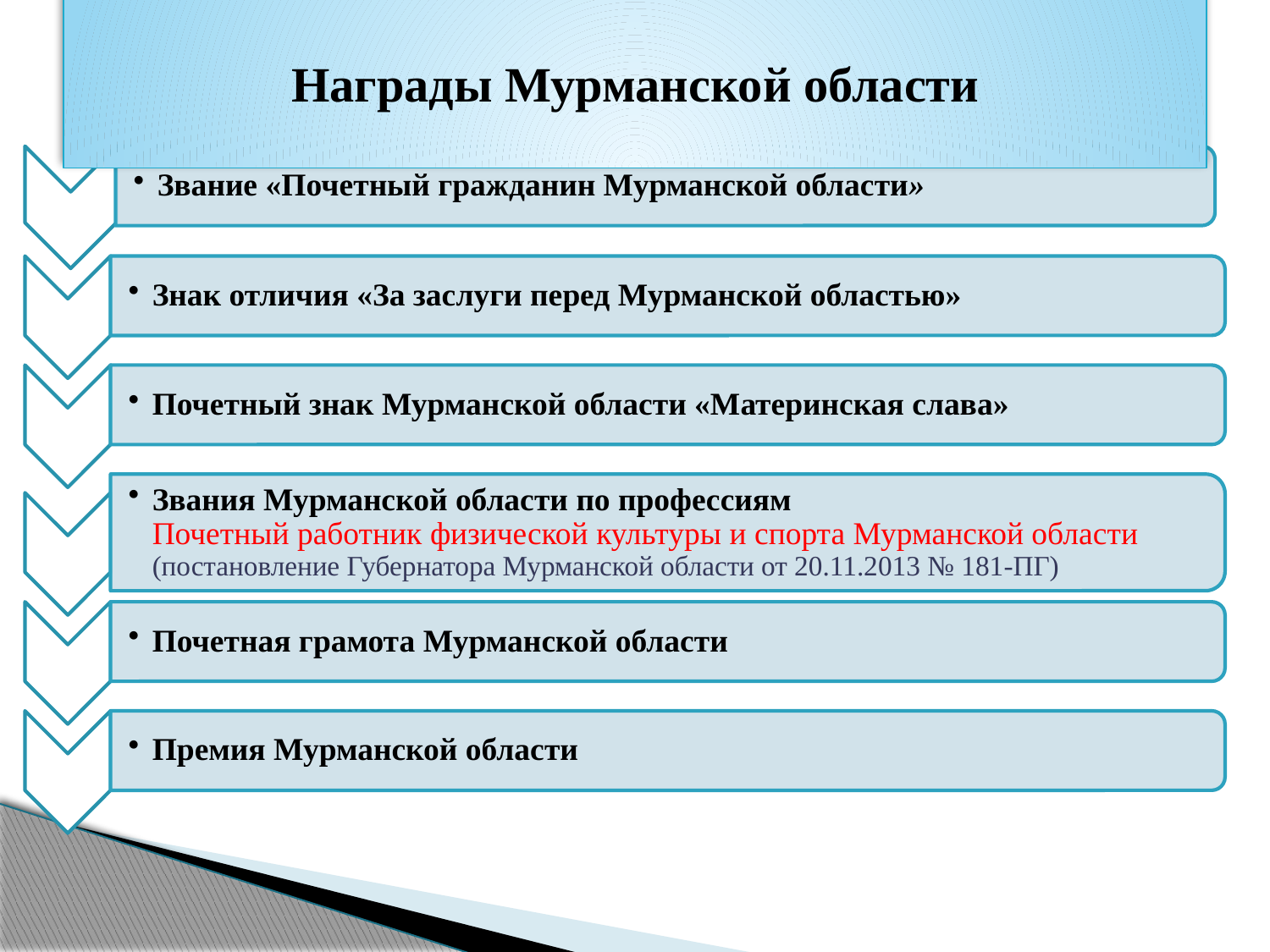

# Награды Мурманской области

Звание «Почетный гражданин Мурманской области»

Знак отличия «За заслуги перед Мурманской областью»

Почетный знак Мурманской области «Материнская слава»

Звания Мурманской области по профессиям                                     Почетный работник физической культуры и спорта Мурманской области (постановление Губернатора Мурманской области от 20.11.2013 № 181-ПГ)

Почетная грамота Мурманской области

Премия Мурманской области